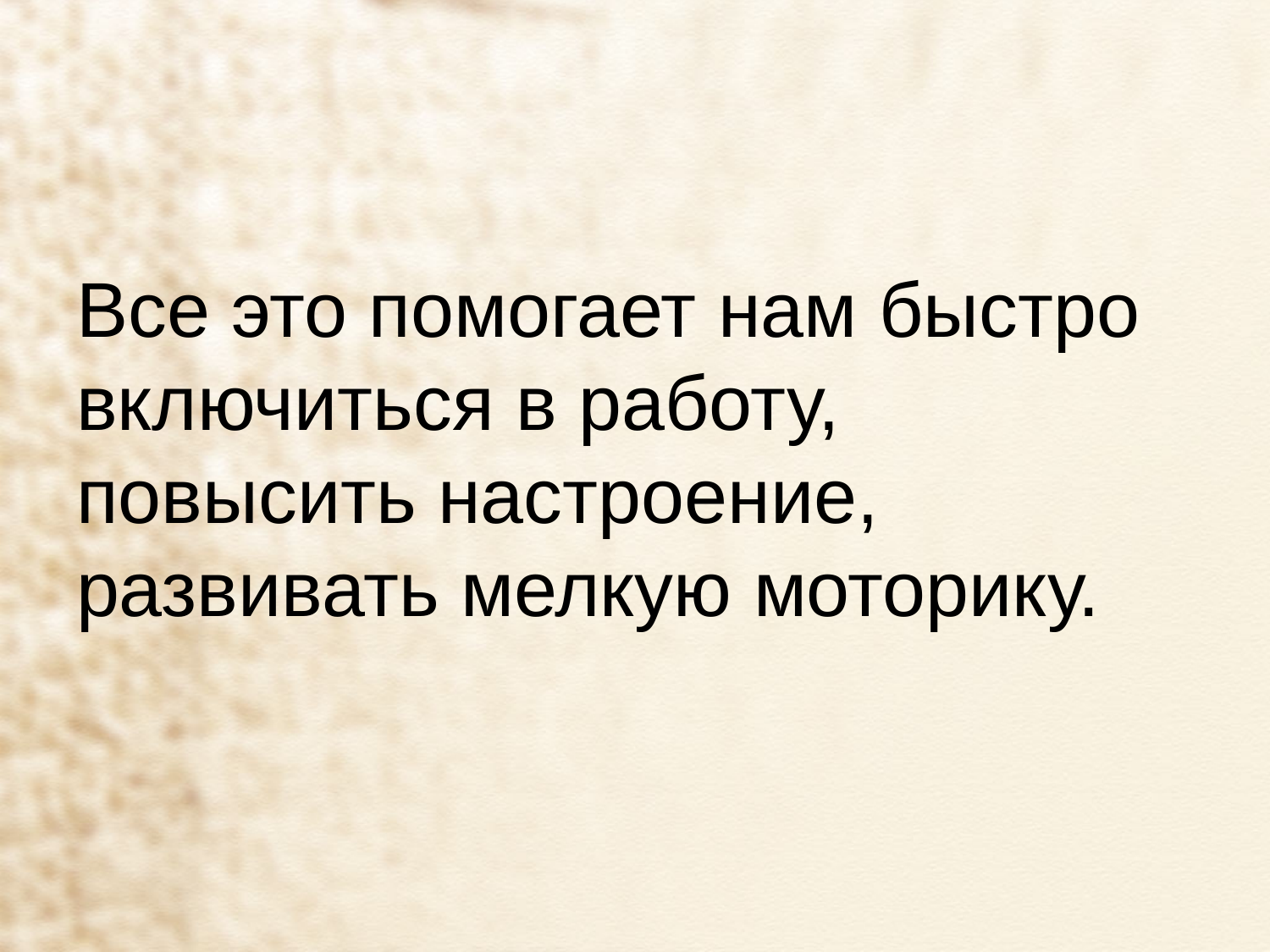

# Все это помогает нам быстро включиться в работу, повысить настроение, развивать мелкую моторику.